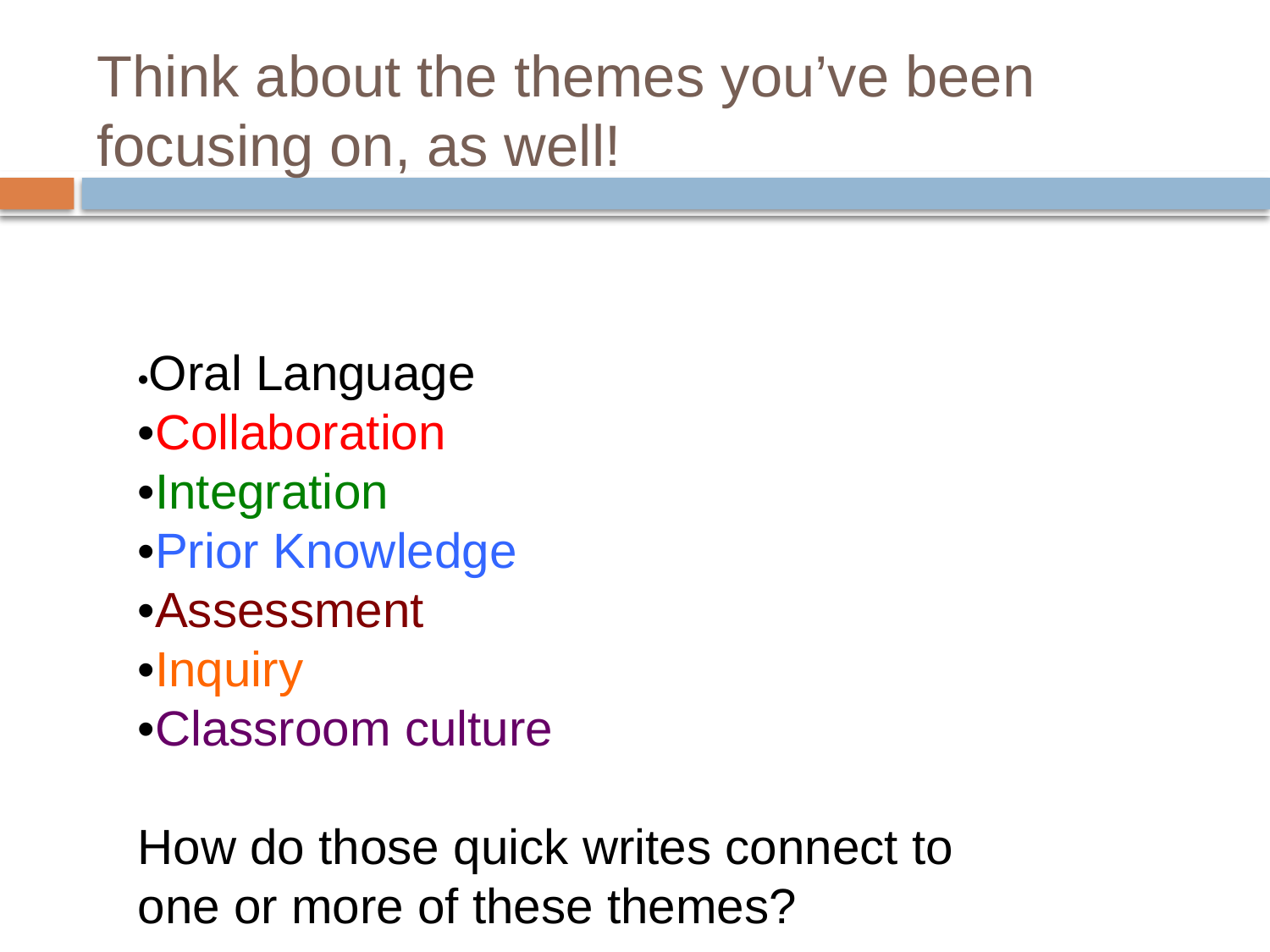

# Think about the themes you’ve been 	focusing on, as well!
•Oral Language
•Collaboration
•Integration
•Prior Knowledge
•Assessment
•Inquiry
•Classroom culture

How do those quick writes connect to one or more of these themes?